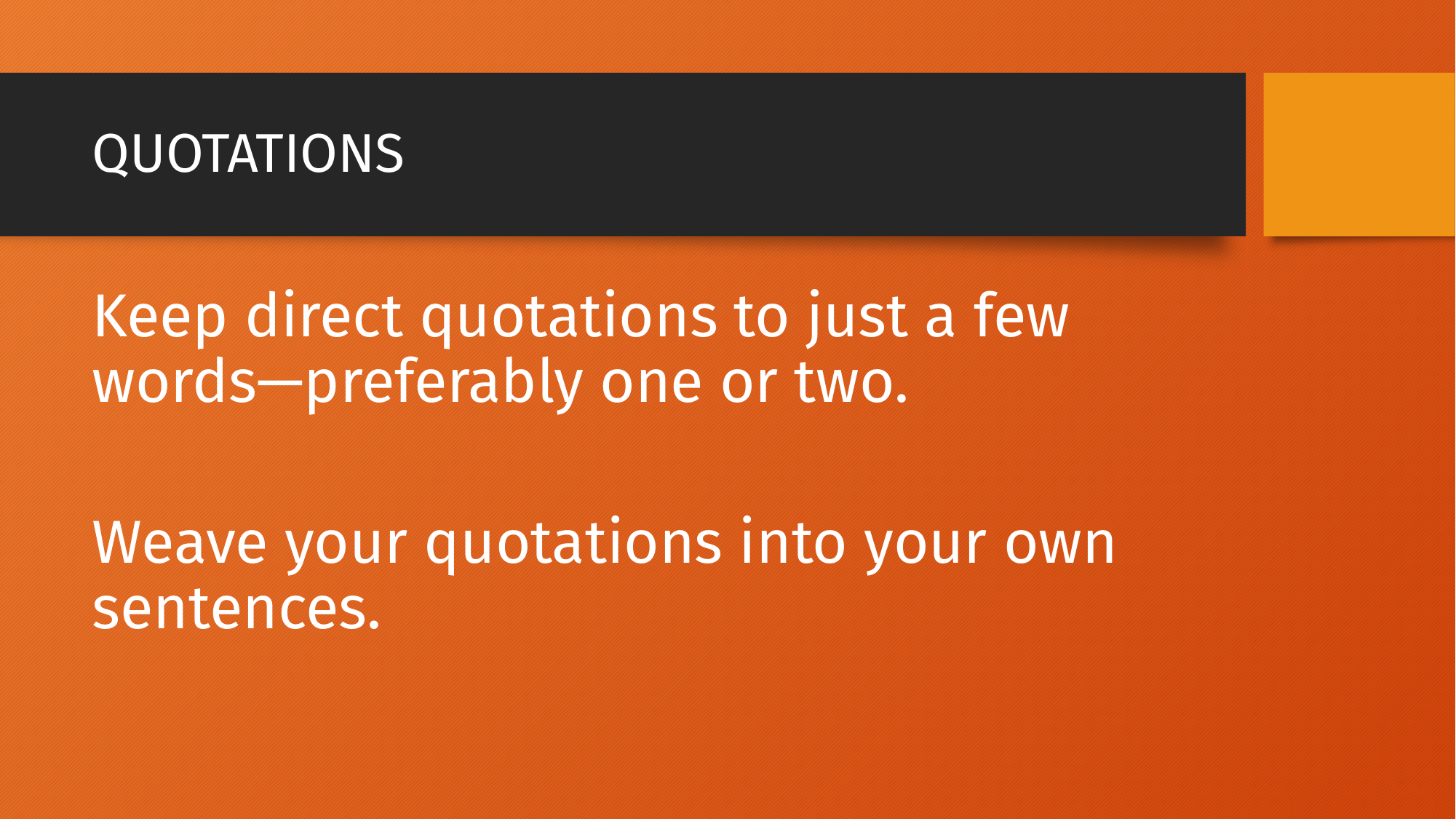

# QUOTATIONS
Keep direct quotations to just a few words—preferably one or two.

Weave your quotations into your own sentences.